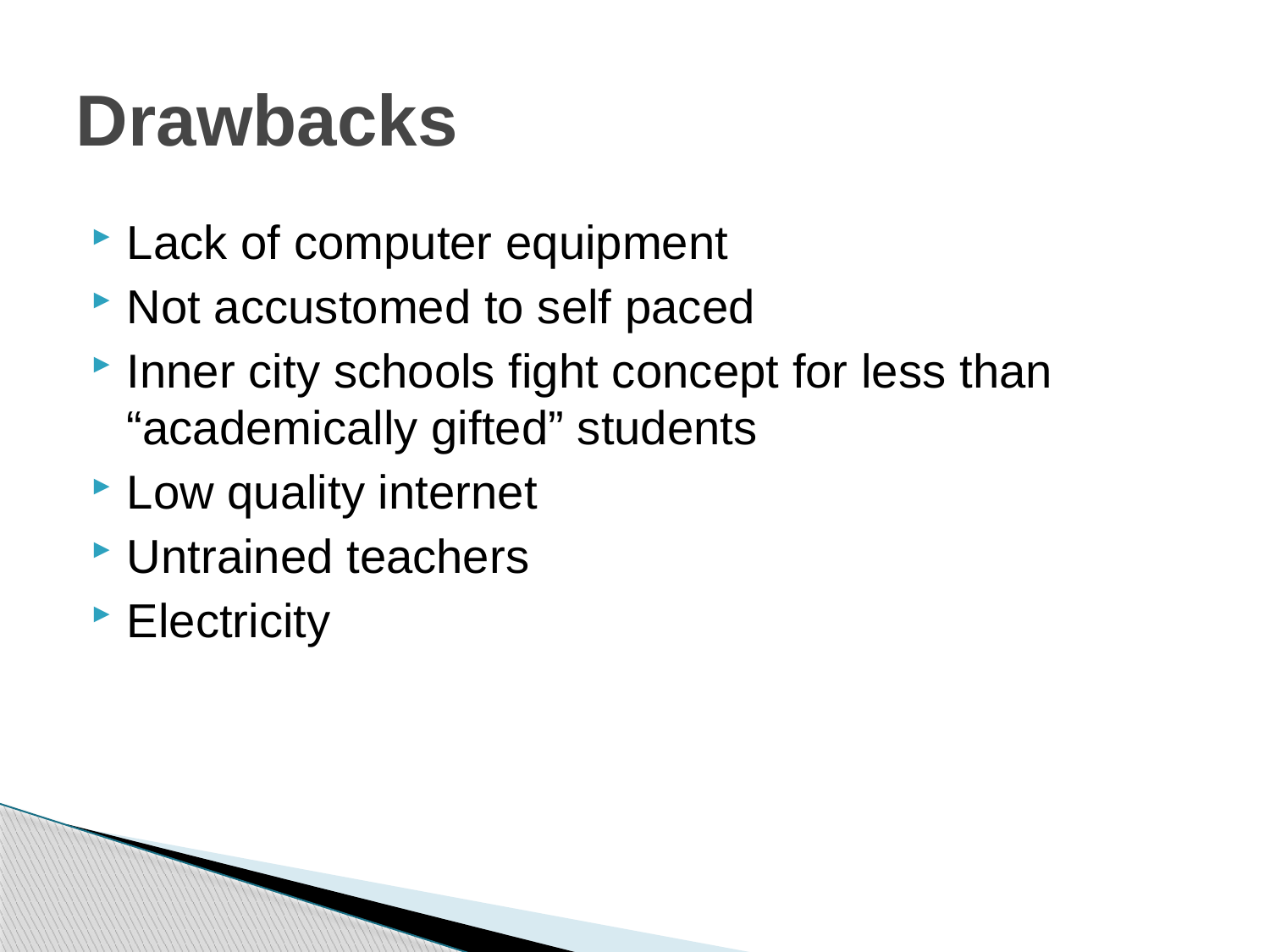

# Drawbacks
Lack of computer equipment
Not accustomed to self paced
Inner city schools fight concept for less than “academically gifted” students
Low quality internet
Untrained teachers
Electricity